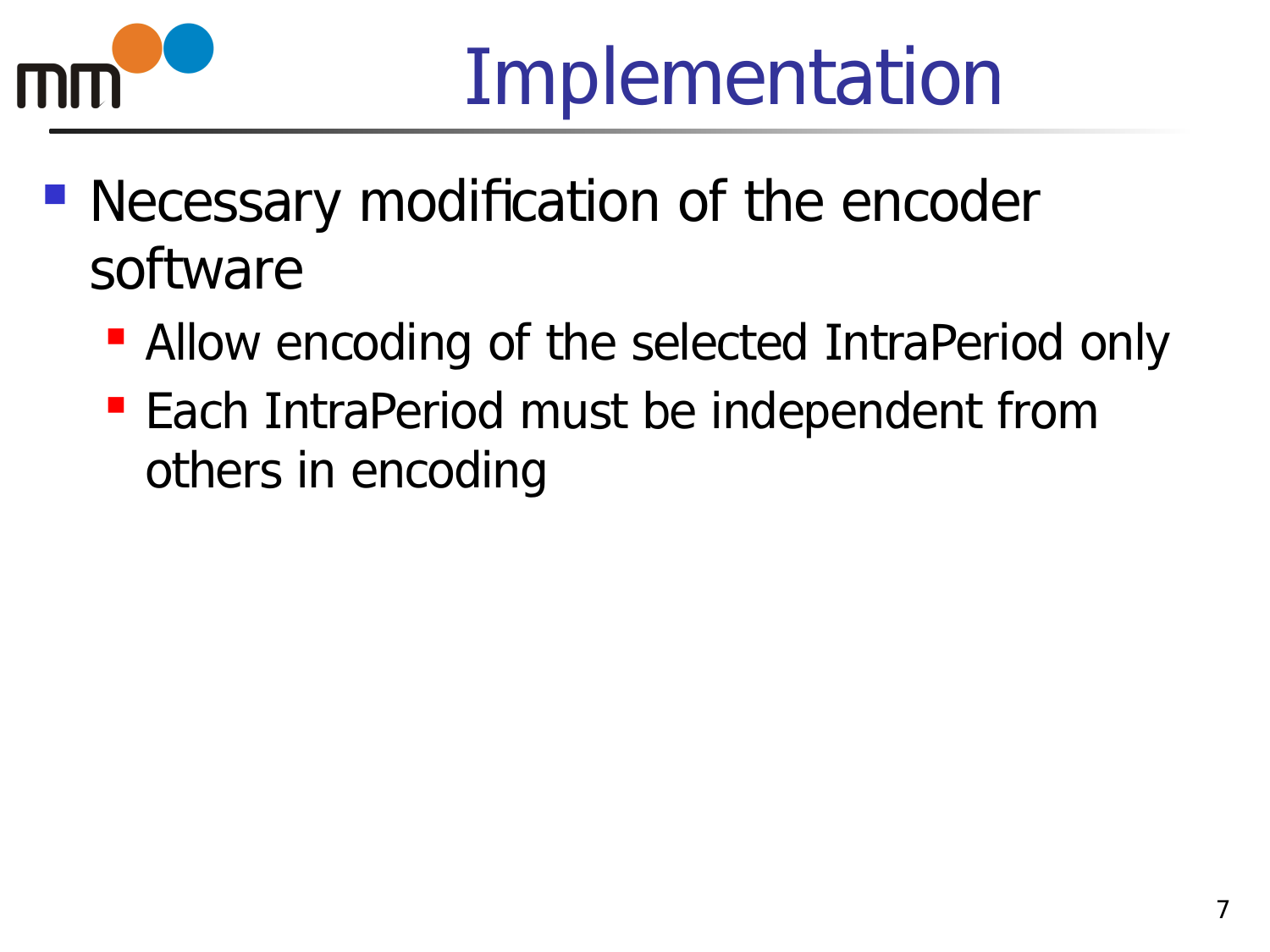

# Implementation
Necessary modification of the encoder software
Allow encoding of the selected IntraPeriod only
Each IntraPeriod must be independent from others in encoding
7